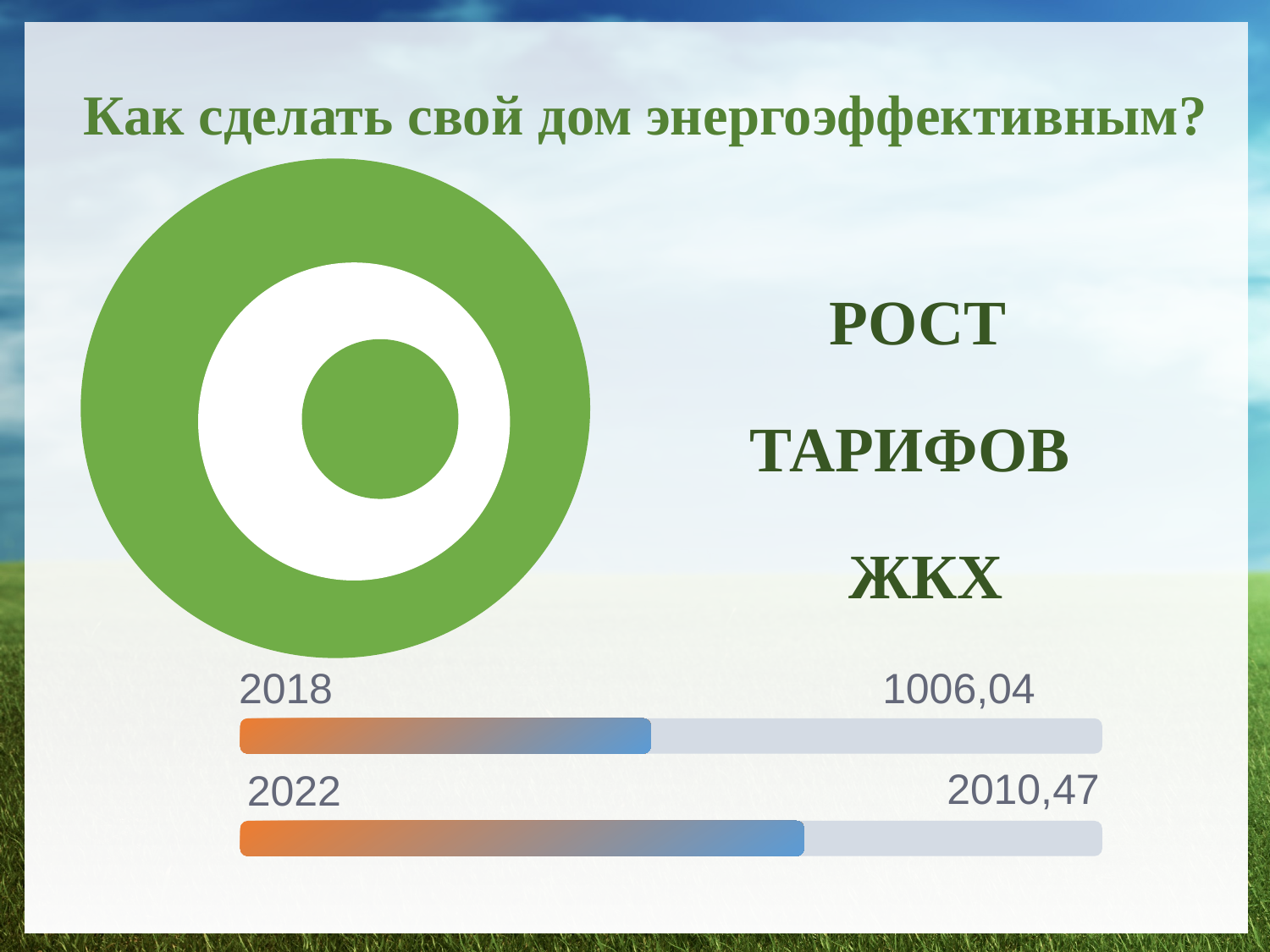

Как сделать свой дом энергоэффективным?

РОСТ
ТАРИФОВ
ЖКХ
2018
1006,04

2022
2010,47